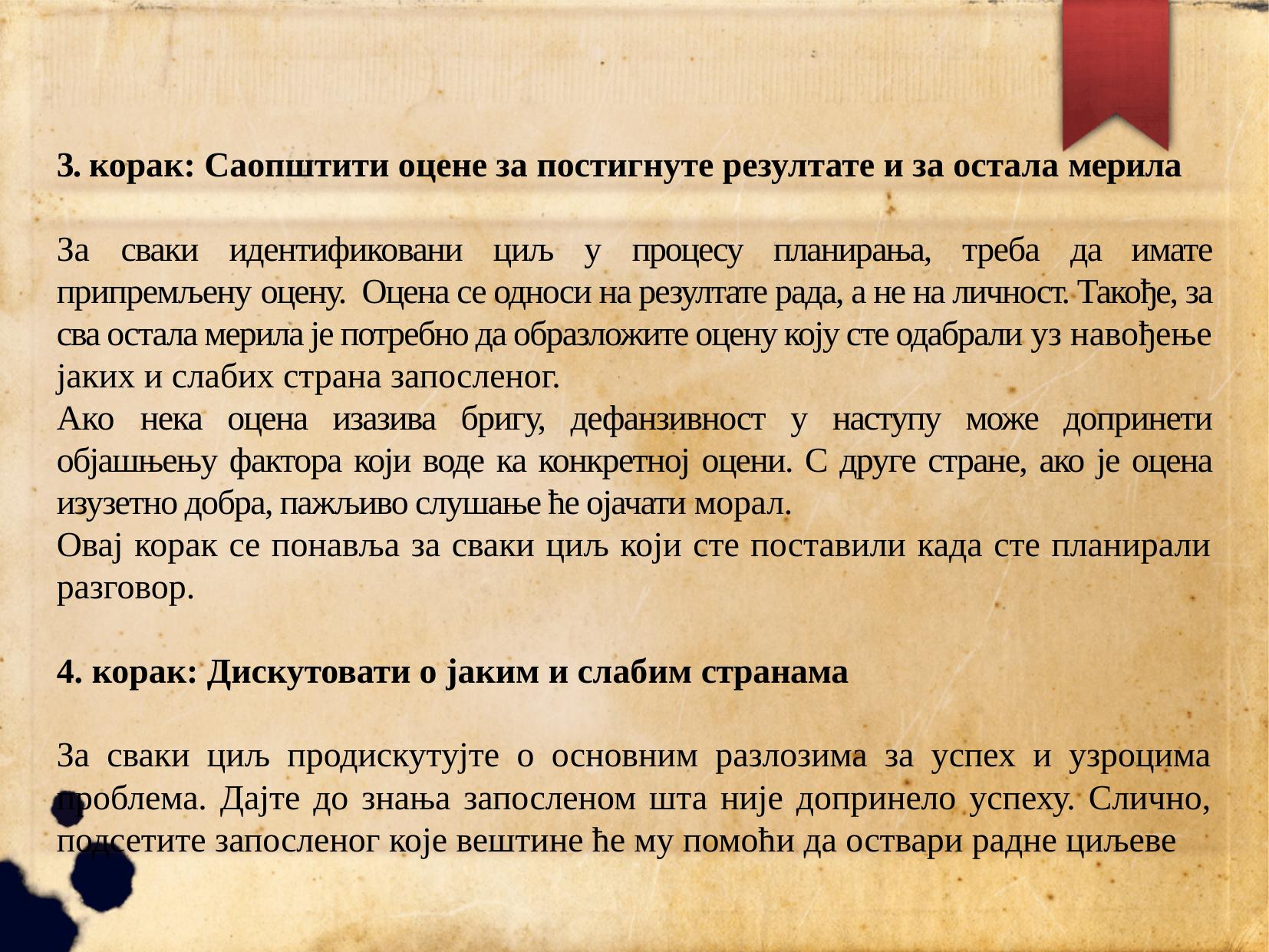

3. корак: Саопштити оцене за постигнуте резултате и за остала мерила

За сваки идентификовани циљ у процесу планирања, треба да имате припремљену оцену.  Оцена се односи на резултате рада, а не на личност. Такође, за сва остала мерила је потребно да образложите оцену коју сте одабрали уз навођење јаких и слабих страна запосленог.
Ако нека оцена изазива бригу, дефанзивност у наступу може допринети објашњењу фактора који воде ка конкретној оцени. С друге стране, ако је оцена изузетно добра, пажљиво слушање ће ојачати морал.
Овај корак се понавља за сваки циљ који сте поставили када сте планирали разговор.

4. корак: Дискутовати о јаким и слабим странама

За сваки циљ продискутујте о основним разлозима за успех и узроцима проблема. Дајте до знања запосленом шта није допринело успеху. Слично, подсетите запосленог које вештине ће му помоћи да оствари радне циљеве